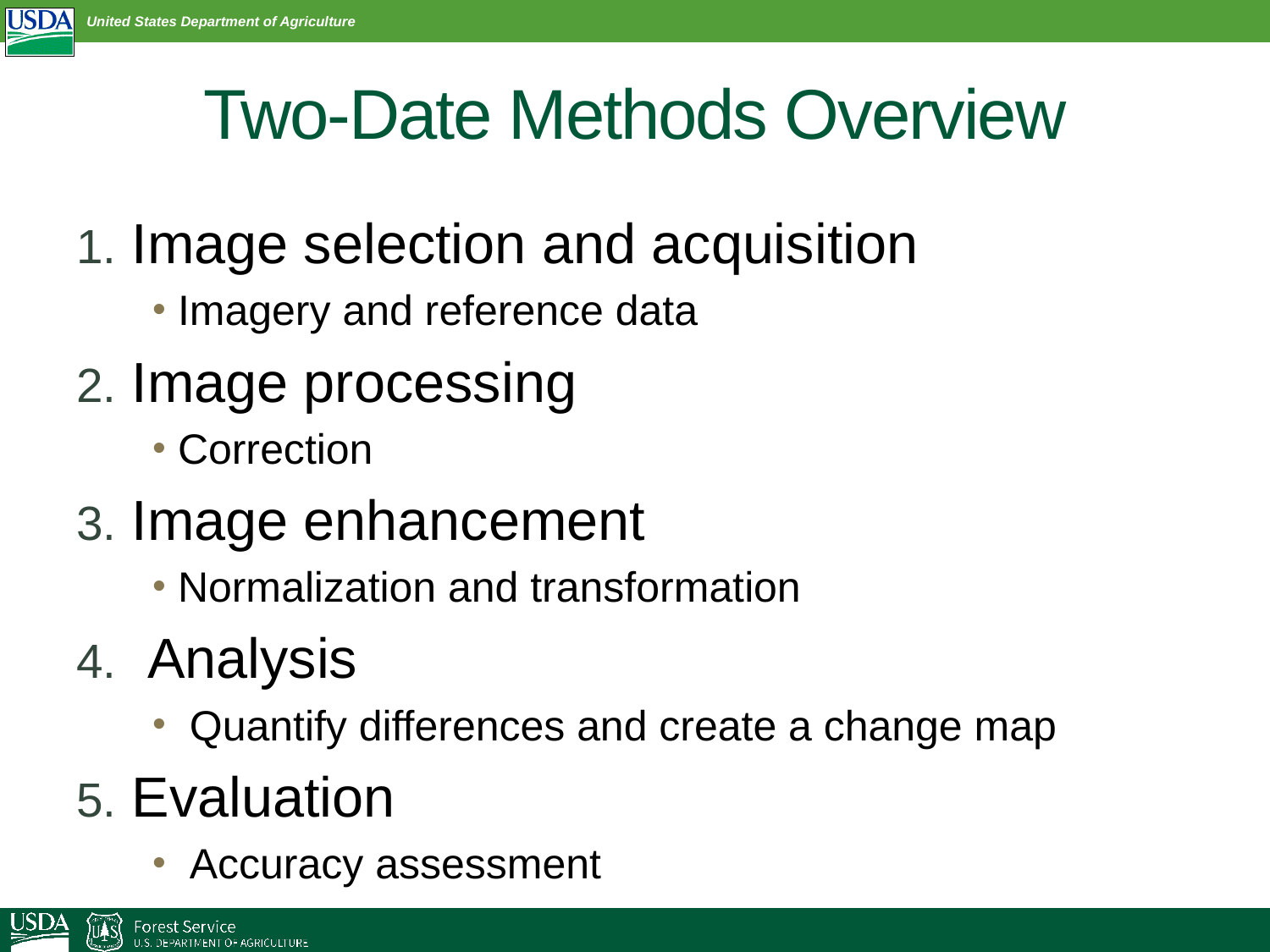

# Two-Date Methods Overview
 Image selection and acquisition
Imagery and reference data
 Image processing
Correction
 Image enhancement
Normalization and transformation
  Analysis
 Quantify differences and create a change map
 Evaluation
 Accuracy assessment